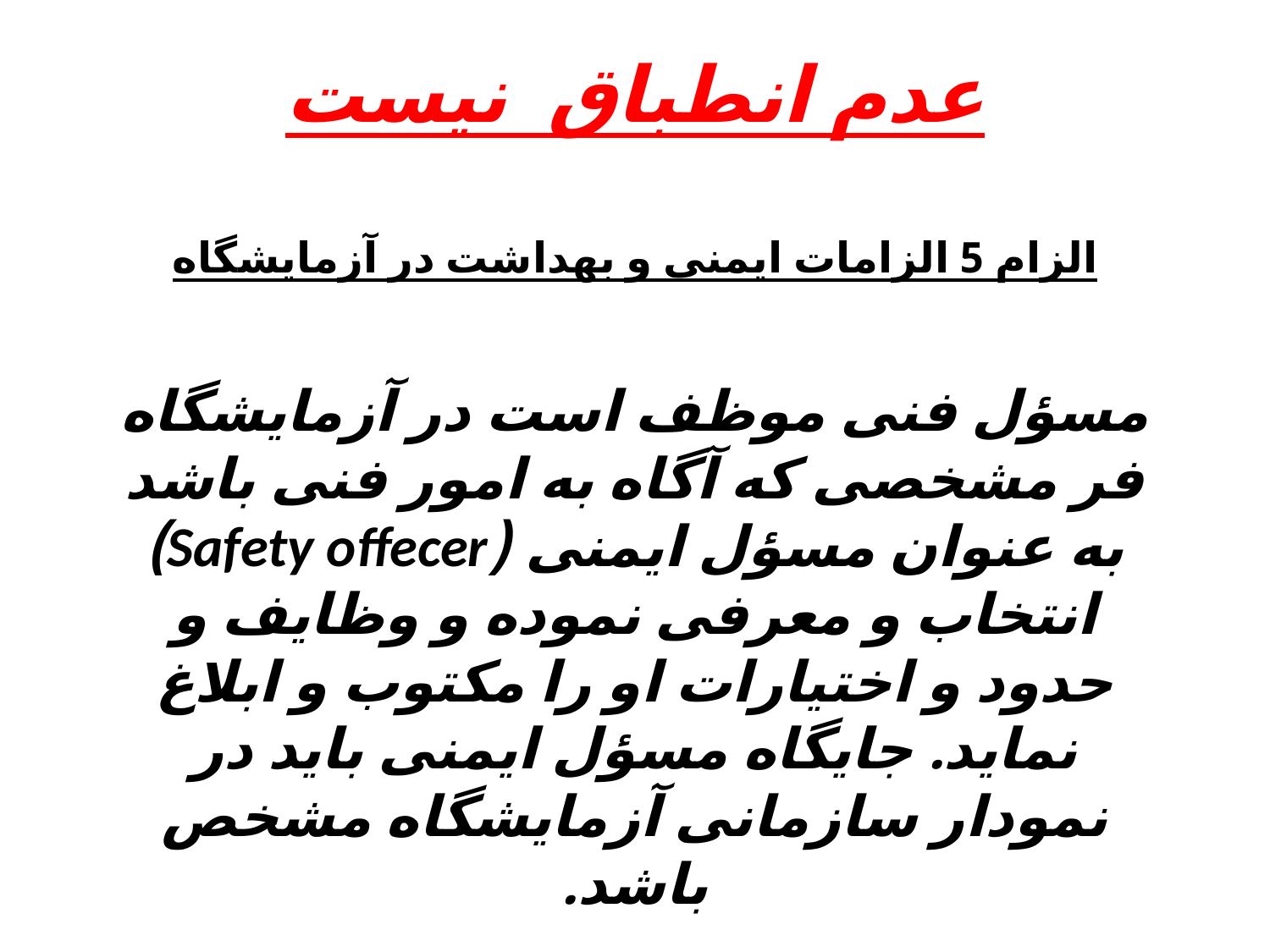

# عدم انطباق  نیست الزام 5 الزامات ایمنی و بهداشت در آزمایشگاه مسؤل فنی موظف است در آزمایشگاه فر مشخصی که آگاه به امور فنی باشد به عنوان مسؤل ایمنی (Safety offecer) انتخاب و معرفی نموده و وظایف و حدود و اختیارات او را مکتوب و ابلاغ نماید. جایگاه مسؤل ایمنی باید در نمودار سازمانی آزمایشگاه مشخص باشد.